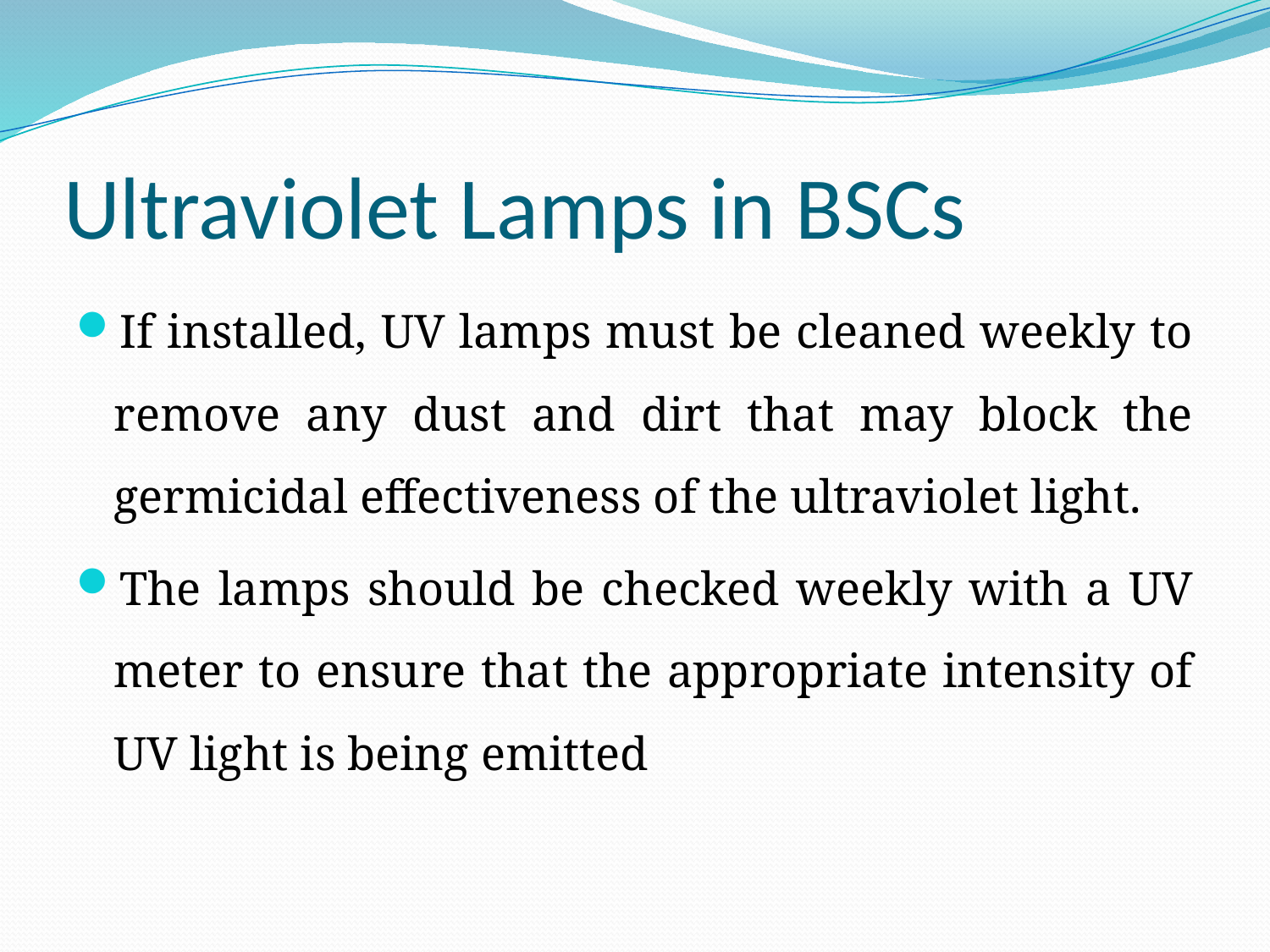

# Ultraviolet Lamps in BSCs
If installed, UV lamps must be cleaned weekly to remove any dust and dirt that may block the germicidal effectiveness of the ultraviolet light.
The lamps should be checked weekly with a UV meter to ensure that the appropriate intensity of UV light is being emitted